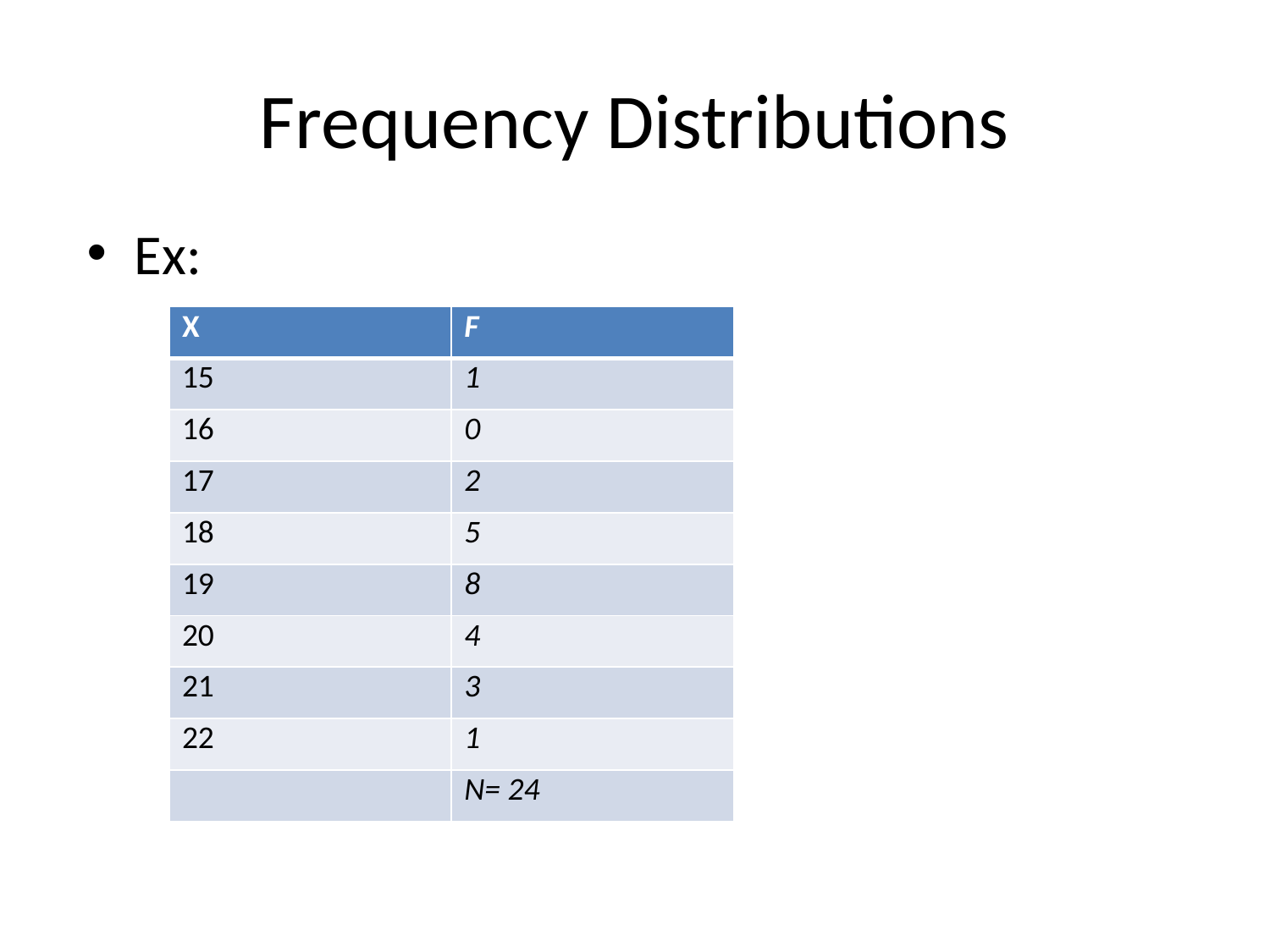

# Frequency Distributions
Ex:

| X | F |
| --- | --- |
| 15 | 1 |
| 16 | 0 |
| 17 | 2 |
| 18 | 5 |
| 19 | 8 |
| 20 | 4 |
| 21 | 3 |
| 22 | 1 |
|  | N= 24 |